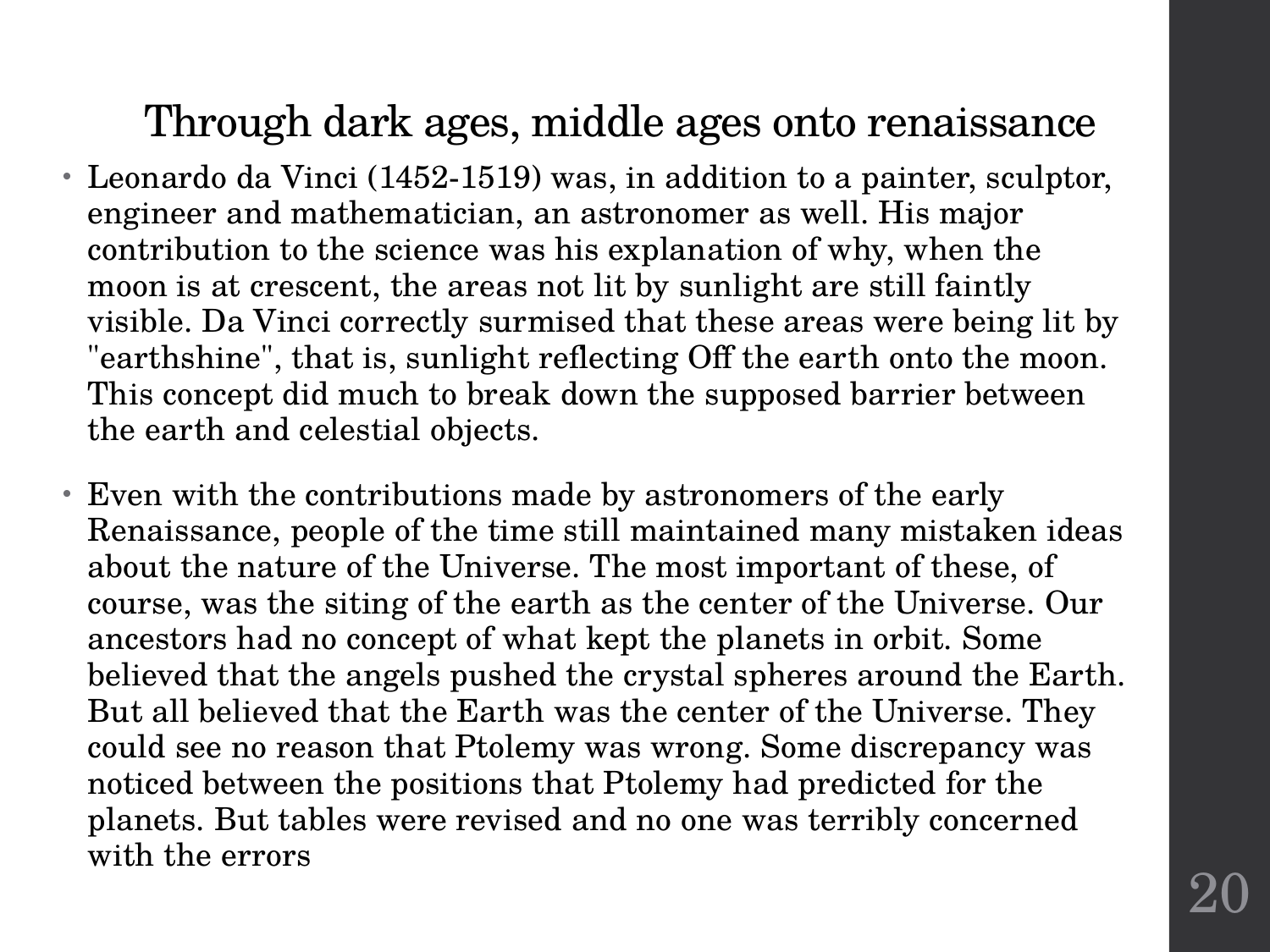

# Through dark ages, middle ages onto renaissance
Leonardo da Vinci (1452-1519) was, in addition to a painter, sculptor, engineer and mathematician, an astronomer as well. His major contribution to the science was his explanation of why, when the moon is at crescent, the areas not lit by sunlight are still faintly visible. Da Vinci correctly surmised that these areas were being lit by "earthshine", that is, sunlight reflecting Off the earth onto the moon. This concept did much to break down the supposed barrier between the earth and celestial objects.
Even with the contributions made by astronomers of the early Renaissance, people of the time still maintained many mistaken ideas about the nature of the Universe. The most important of these, of course, was the siting of the earth as the center of the Universe. Our ancestors had no concept of what kept the planets in orbit. Some believed that the angels pushed the crystal spheres around the Earth. But all believed that the Earth was the center of the Universe. They could see no reason that Ptolemy was wrong. Some discrepancy was noticed between the positions that Ptolemy had predicted for the planets. But tables were revised and no one was terribly concerned with the errors

20